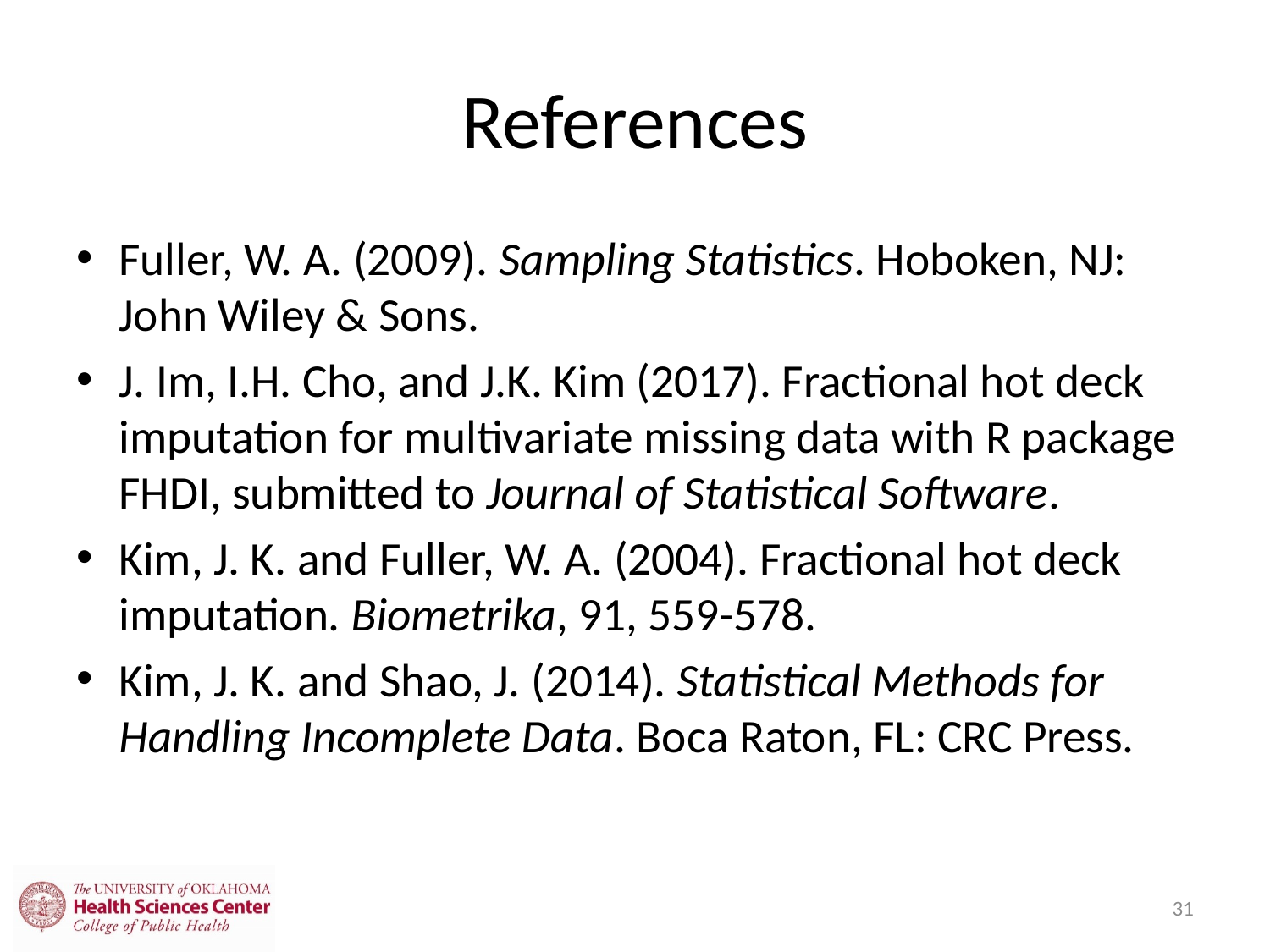

# References
Fuller, W. A. (2009). Sampling Statistics. Hoboken, NJ: John Wiley & Sons.
J. Im, I.H. Cho, and J.K. Kim (2017). Fractional hot deck imputation for multivariate missing data with R package FHDI, submitted to Journal of Statistical Software.
Kim, J. K. and Fuller, W. A. (2004). Fractional hot deck imputation. Biometrika, 91, 559-578.
Kim, J. K. and Shao, J. (2014). Statistical Methods for Handling Incomplete Data. Boca Raton, FL: CRC Press.

31